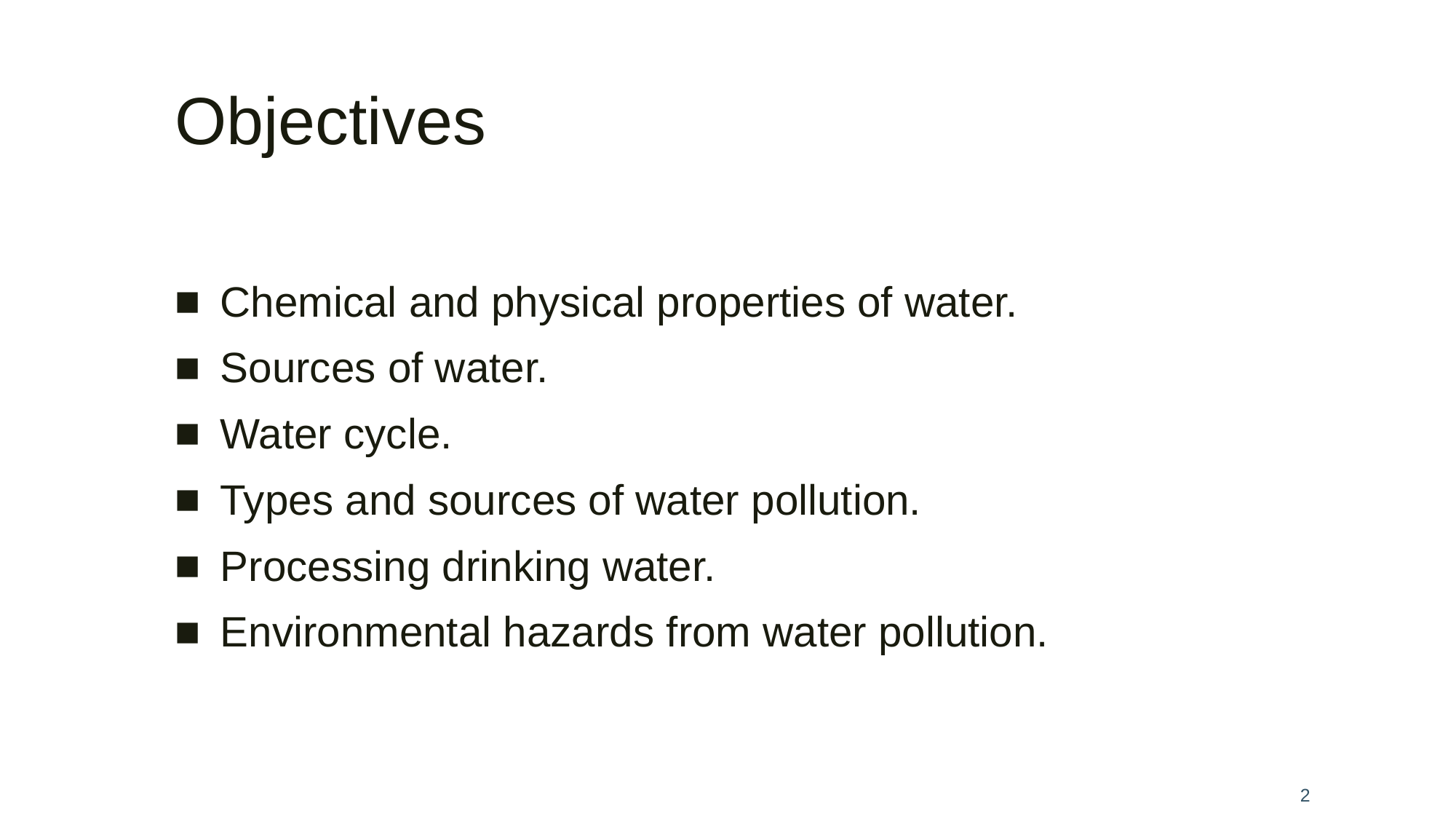

# Objectives
Chemical and physical properties of water.
Sources of water.
Water cycle.
Types and sources of water pollution.
Processing drinking water.
Environmental hazards from water pollution.
Dr. I.Echeverry, KSU, CAMS, CHS, HE
2